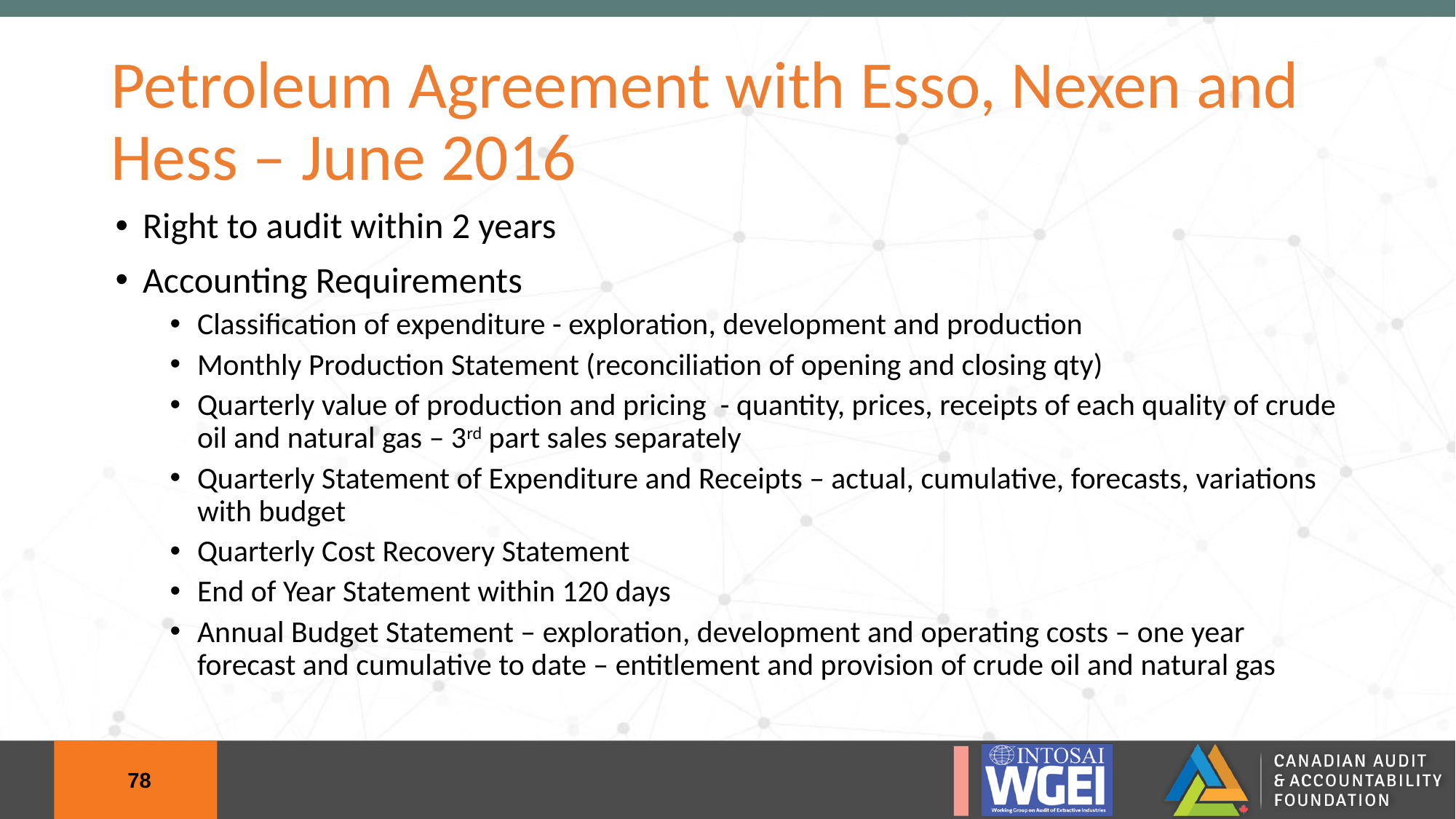

# Petroleum Agreement with Esso, Nexen and Hess – June 2016
Right to audit within 2 years
Accounting Requirements
Classification of expenditure - exploration, development and production
Monthly Production Statement (reconciliation of opening and closing qty)
Quarterly value of production and pricing  - quantity, prices, receipts of each quality of crude oil and natural gas – 3rd part sales separately
Quarterly Statement of Expenditure and Receipts – actual, cumulative, forecasts, variations with budget
Quarterly Cost Recovery Statement
End of Year Statement within 120 days
Annual Budget Statement – exploration, development and operating costs – one year forecast and cumulative to date – entitlement and provision of crude oil and natural gas